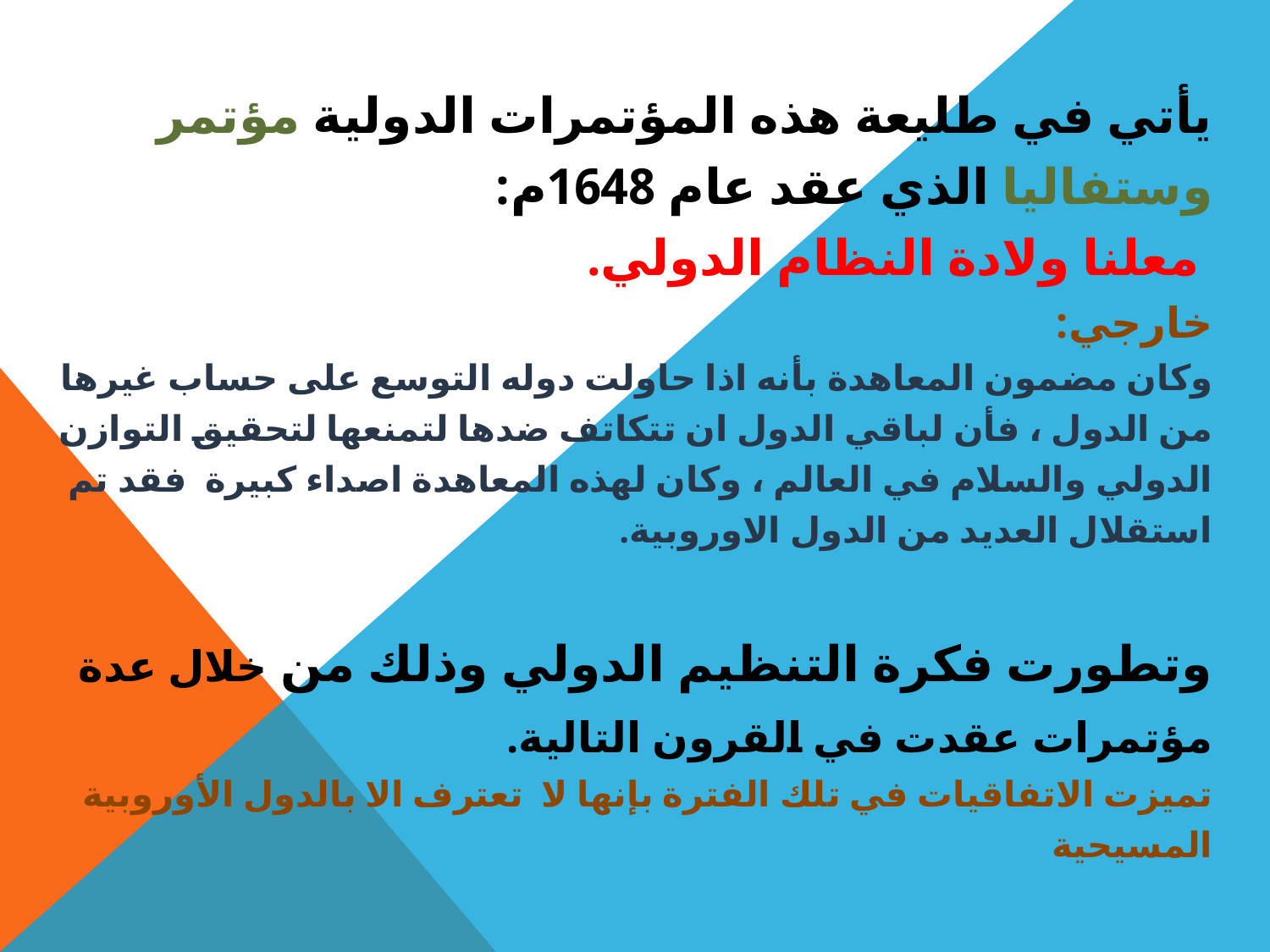

يأتي في طليعة هذه المؤتمرات الدولية مؤتمر وستفاليا الذي عقد عام 1648م:
 معلنا ولادة النظام الدولي.
خارجي:
وكان مضمون المعاهدة بأنه اذا حاولت دوله التوسع على حساب غيرها من الدول ، فأن لباقي الدول ان تتكاتف ضدها لتمنعها لتحقيق التوازن الدولي والسلام في العالم ، وكان لهذه المعاهدة اصداء كبيرة  فقد تم استقلال العديد من الدول الاوروبية.

وتطورت فكرة التنظيم الدولي وذلك من خلال عدة مؤتمرات عقدت في القرون التالية.
تميزت الاتفاقيات في تلك الفترة بإنها لا  تعترف الا بالدول الأوروبية المسيحية